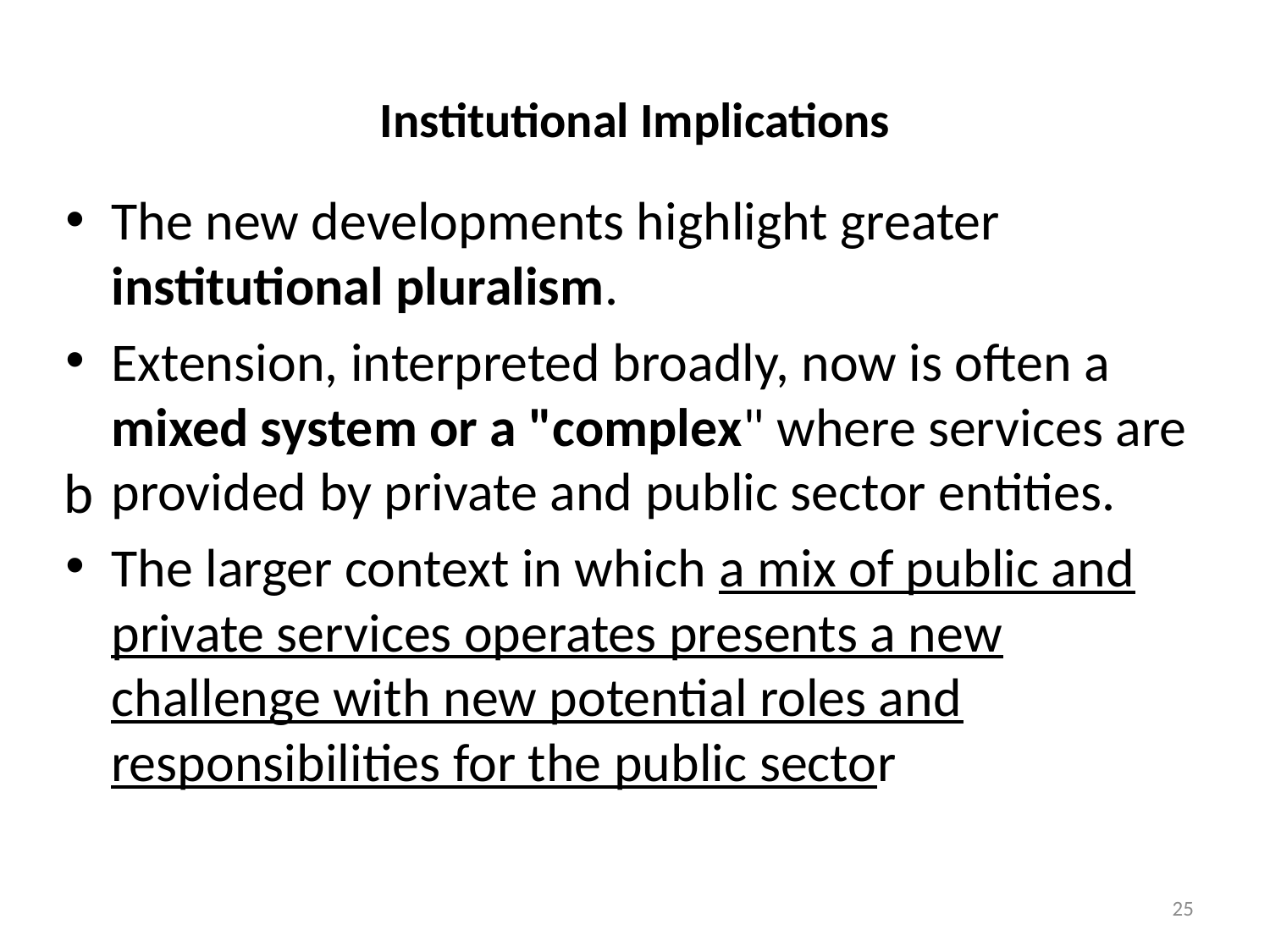

# Institutional Implications
The new developments highlight greater institutional pluralism.
Extension, interpreted broadly, now is often a mixed system or a "complex" where services are provided by private and public sector entities.
The larger context in which a mix of public and private services operates presents a new challenge with new potential roles and responsibilities for the public sector
b
25